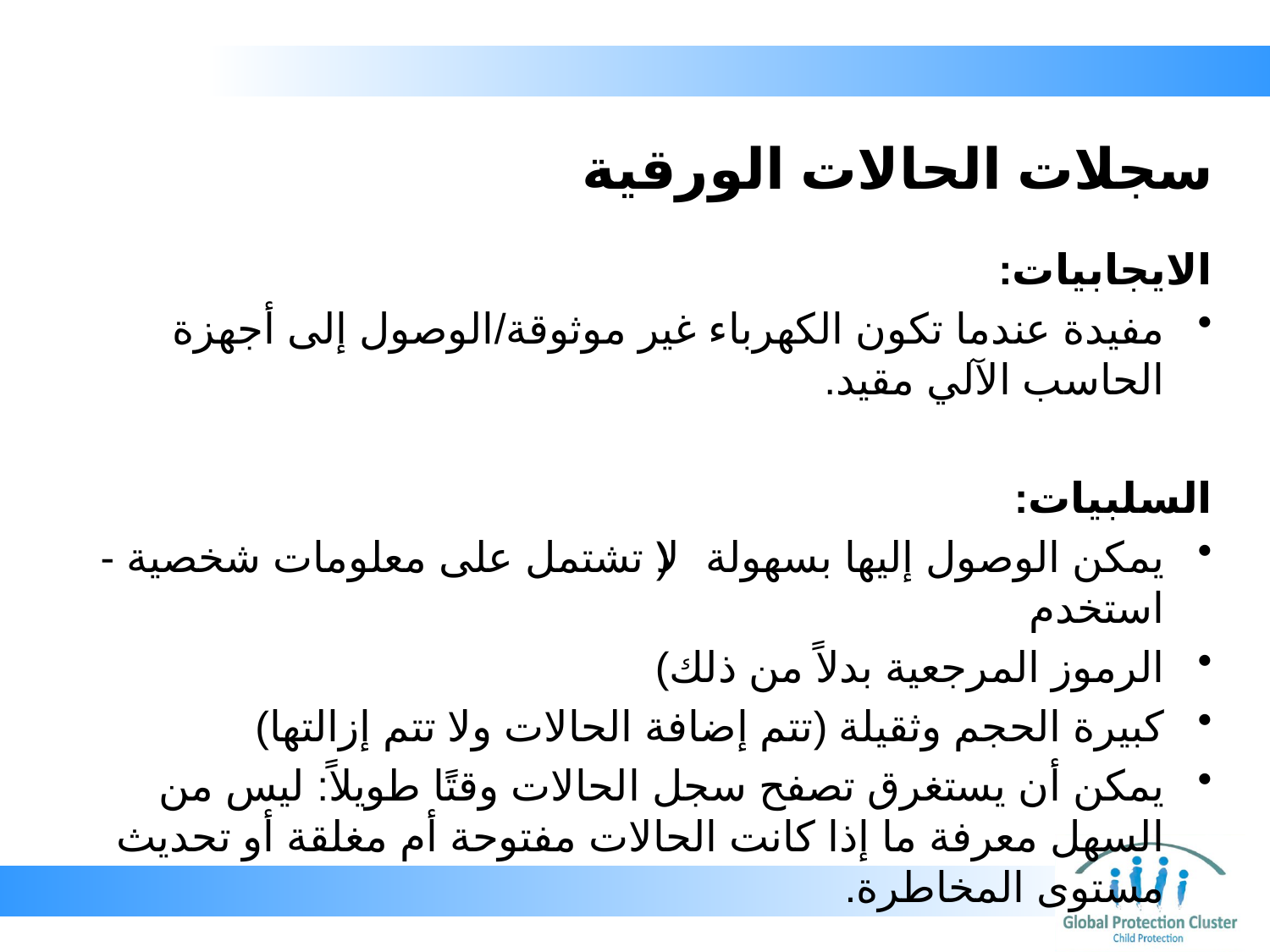

# سجلات الحالات الورقية
الايجابيات:
مفيدة عندما تكون الكهرباء غير موثوقة/الوصول إلى أجهزة الحاسب الآلي مقيد.

السلبيات:
يمكن الوصول إليها بسهولة (لا تشتمل على معلومات شخصية - استخدم
الرموز المرجعية بدلاً من ذلك)
كبيرة الحجم وثقيلة (تتم إضافة الحالات ولا تتم إزالتها)
يمكن أن يستغرق تصفح سجل الحالات وقتًا طويلاً: ليس من السهل معرفة ما إذا كانت الحالات مفتوحة أم مغلقة أو تحديث مستوى المخاطرة.